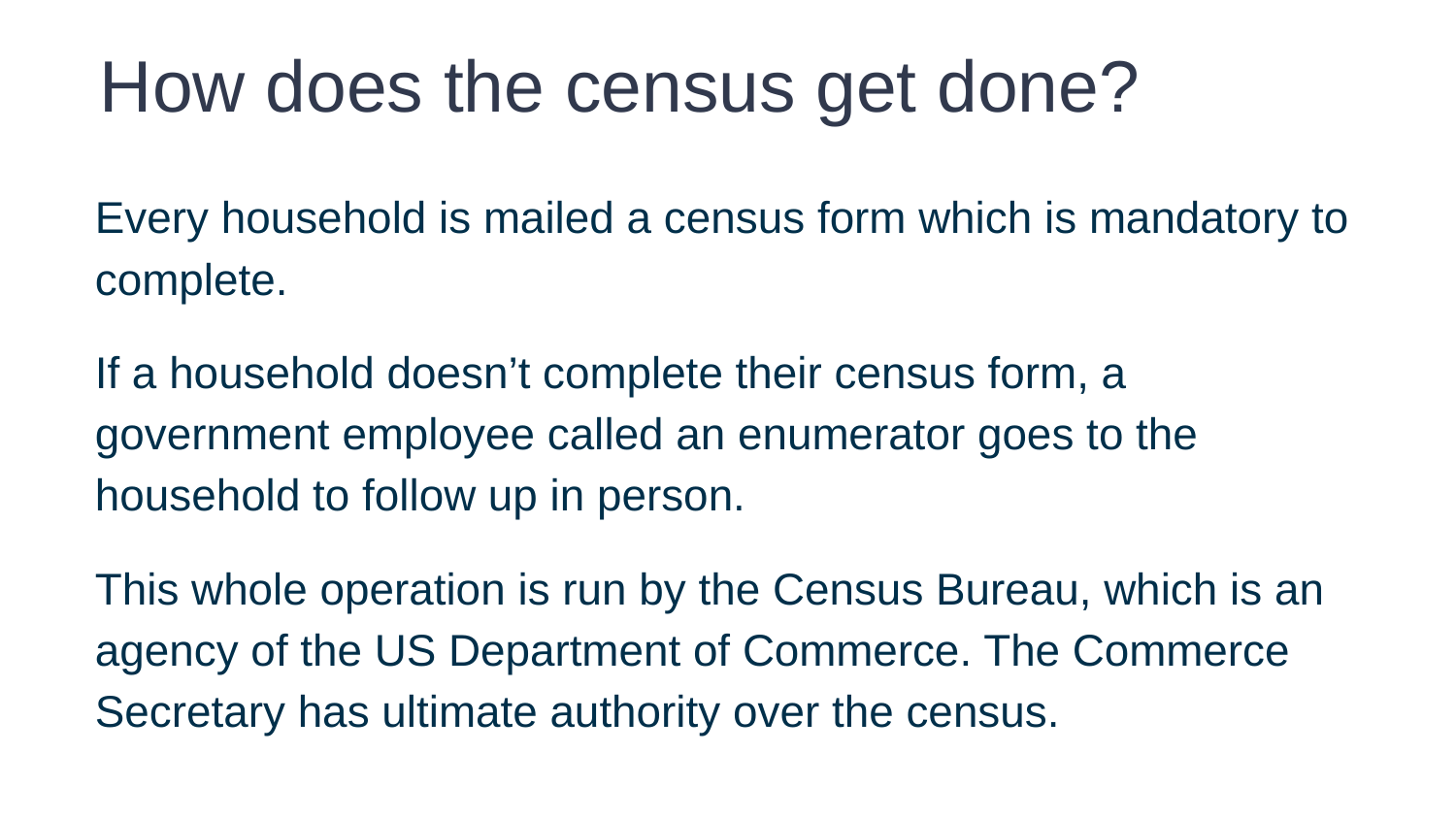

How does the census get done?
Every household is mailed a census form which is mandatory to complete.
If a household doesn’t complete their census form, a government employee called an enumerator goes to the household to follow up in person.
This whole operation is run by the Census Bureau, which is an agency of the US Department of Commerce. The Commerce Secretary has ultimate authority over the census.